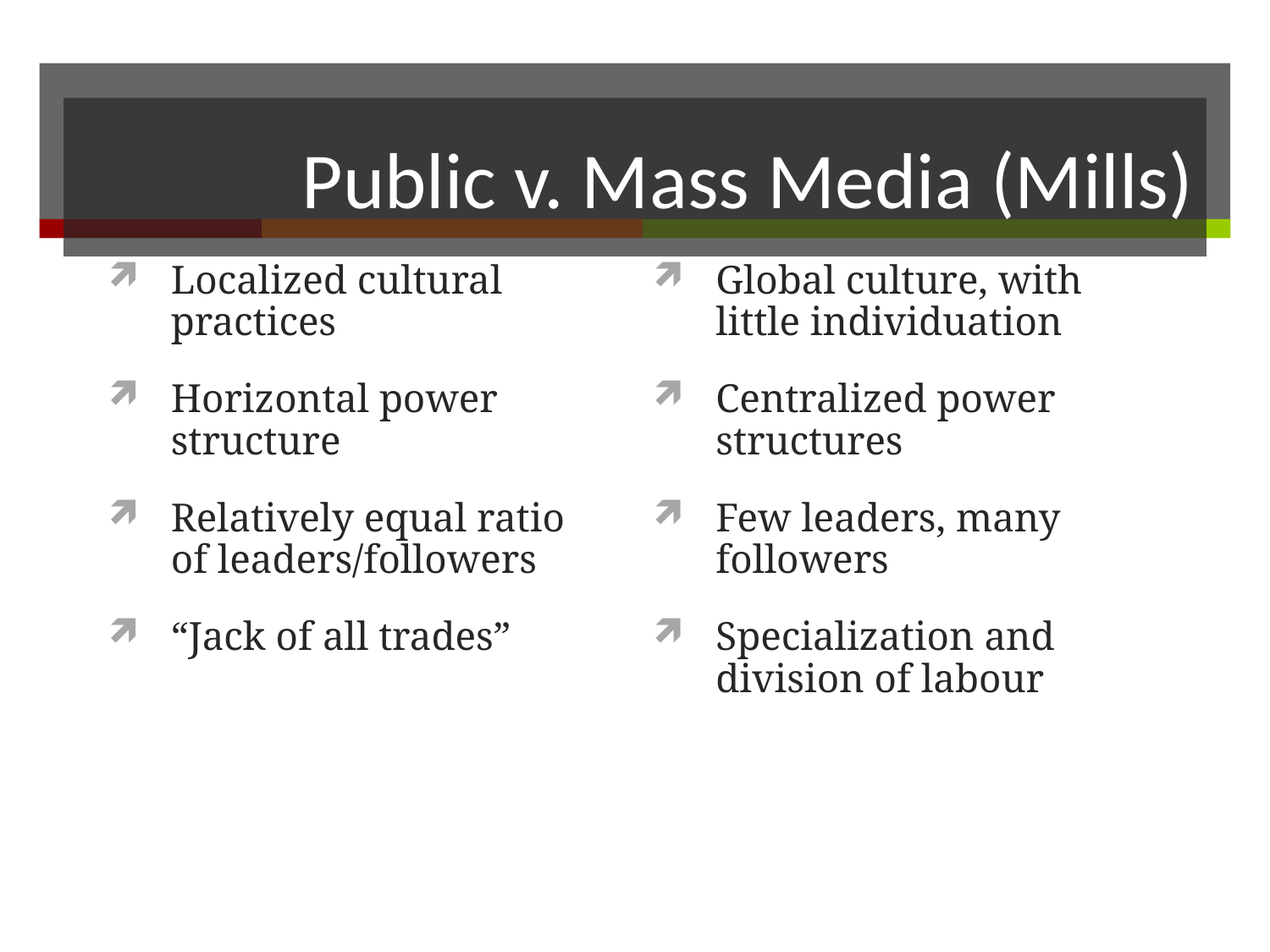

# Public v. Mass Media (Mills)
Localized cultural practices
Horizontal power structure
Relatively equal ratio of leaders/followers
“Jack of all trades”
Global culture, with little individuation
Centralized power structures
Few leaders, many followers
Specialization and division of labour